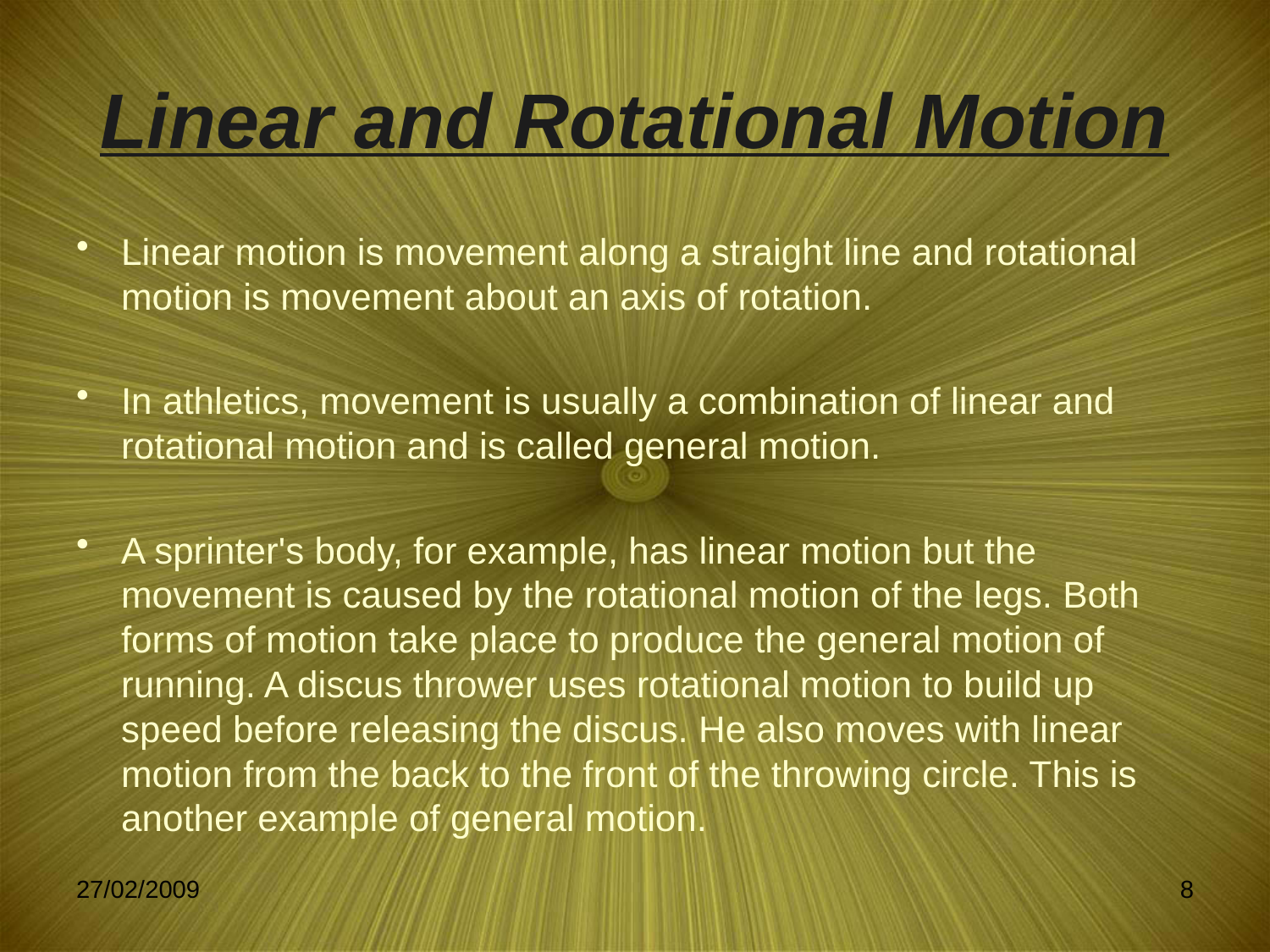

# Linear and Rotational Motion
Linear motion is movement along a straight line and rotational motion is movement about an axis of rotation.

In athletics, movement is usually a combination of linear and rotational motion and is called general motion.

A sprinter's body, for example, has linear motion but the movement is caused by the rotational motion of the legs. Both forms of motion take place to produce the general motion of running. A discus thrower uses rotational motion to build up speed before releasing the discus. He also moves with linear motion from the back to the front of the throwing circle. This is another example of general motion.
27/02/2009
8